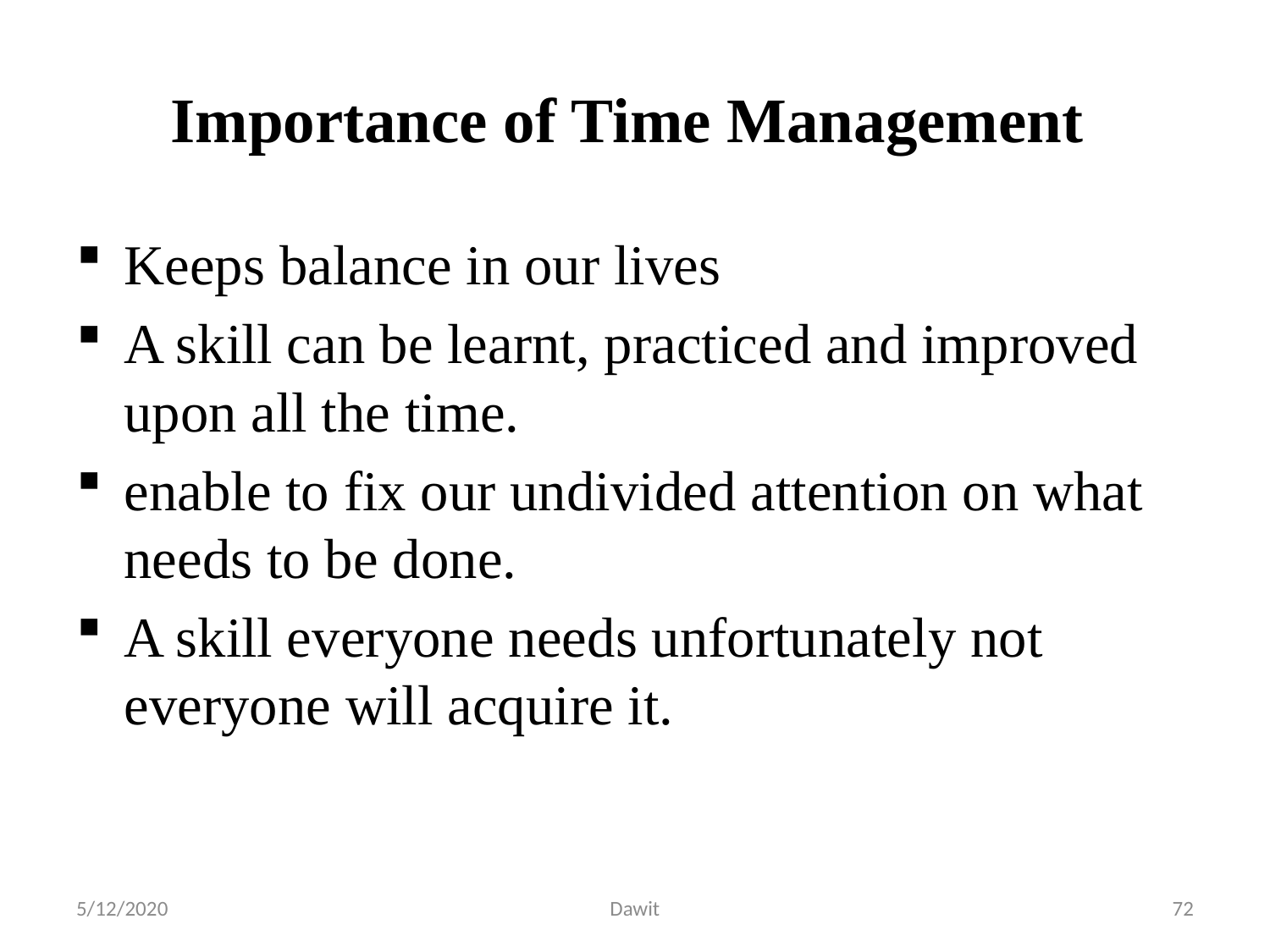

# Importance of Time Management
Keeps balance in our lives
A skill can be learnt, practiced and improved upon all the time.
enable to fix our undivided attention on what needs to be done.
A skill everyone needs unfortunately not everyone will acquire it.

5/12/2020
Dawit
72